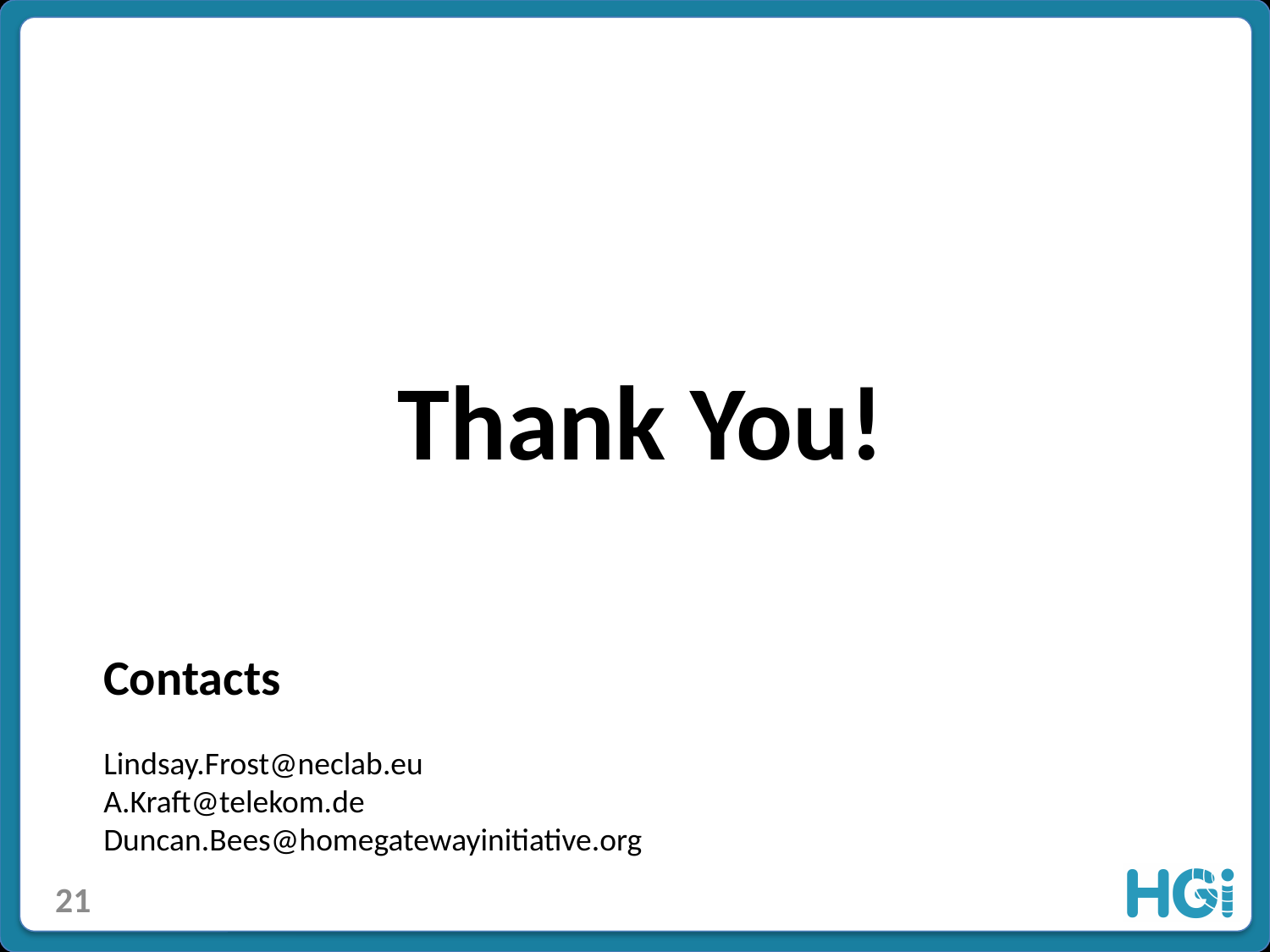

# Thank You!
Contacts

Lindsay.Frost@neclab.eu
A.Kraft@telekom.de
Duncan.Bees@homegatewayinitiative.org